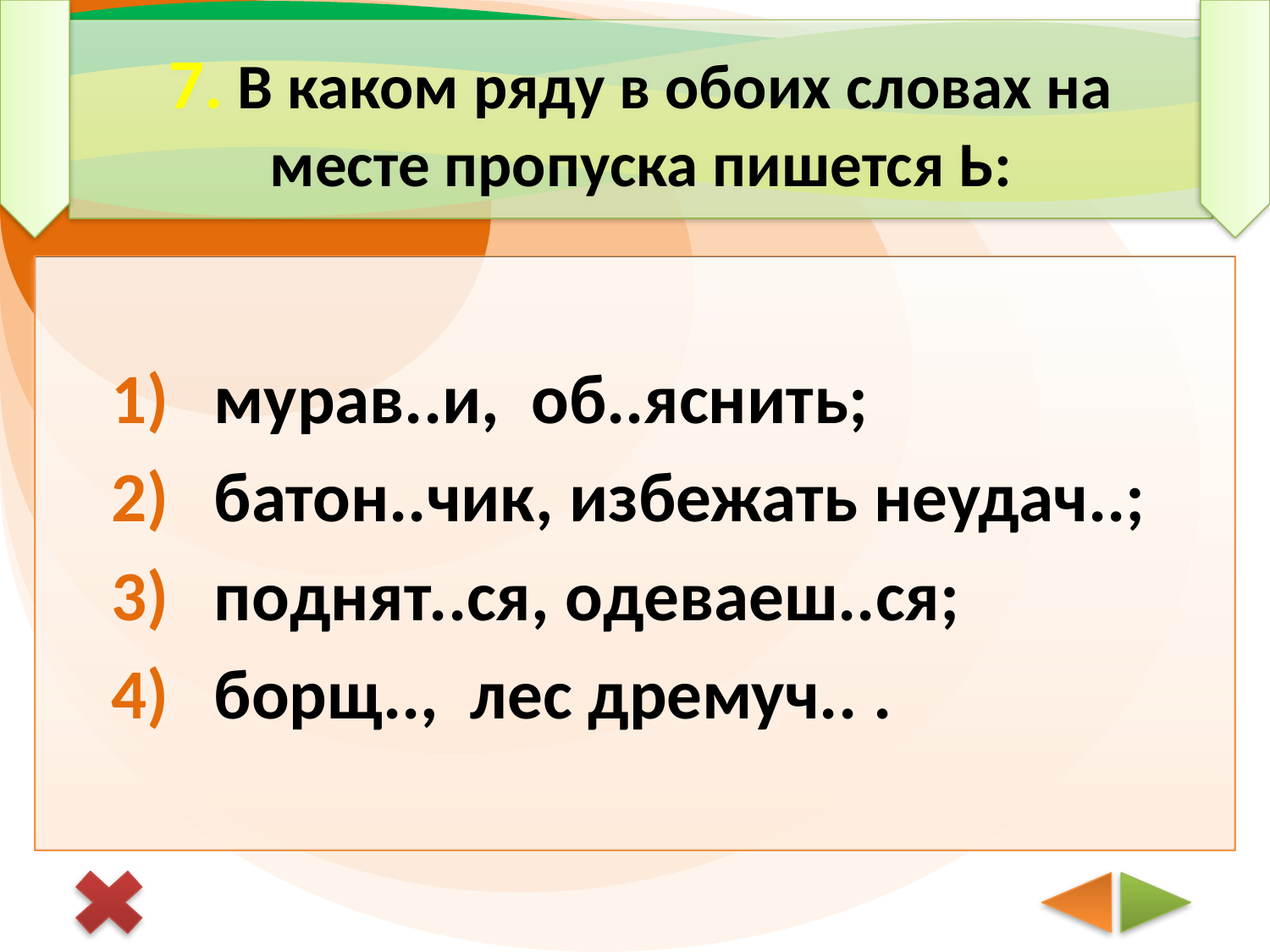

# 7. В каком ряду в обоих словах на месте пропуска пишется Ь:

мурав..и,  об..яснить;
батон..чик, избежать неудач..;
поднят..ся, одеваеш..ся;
борщ..,  лес дремуч.. .